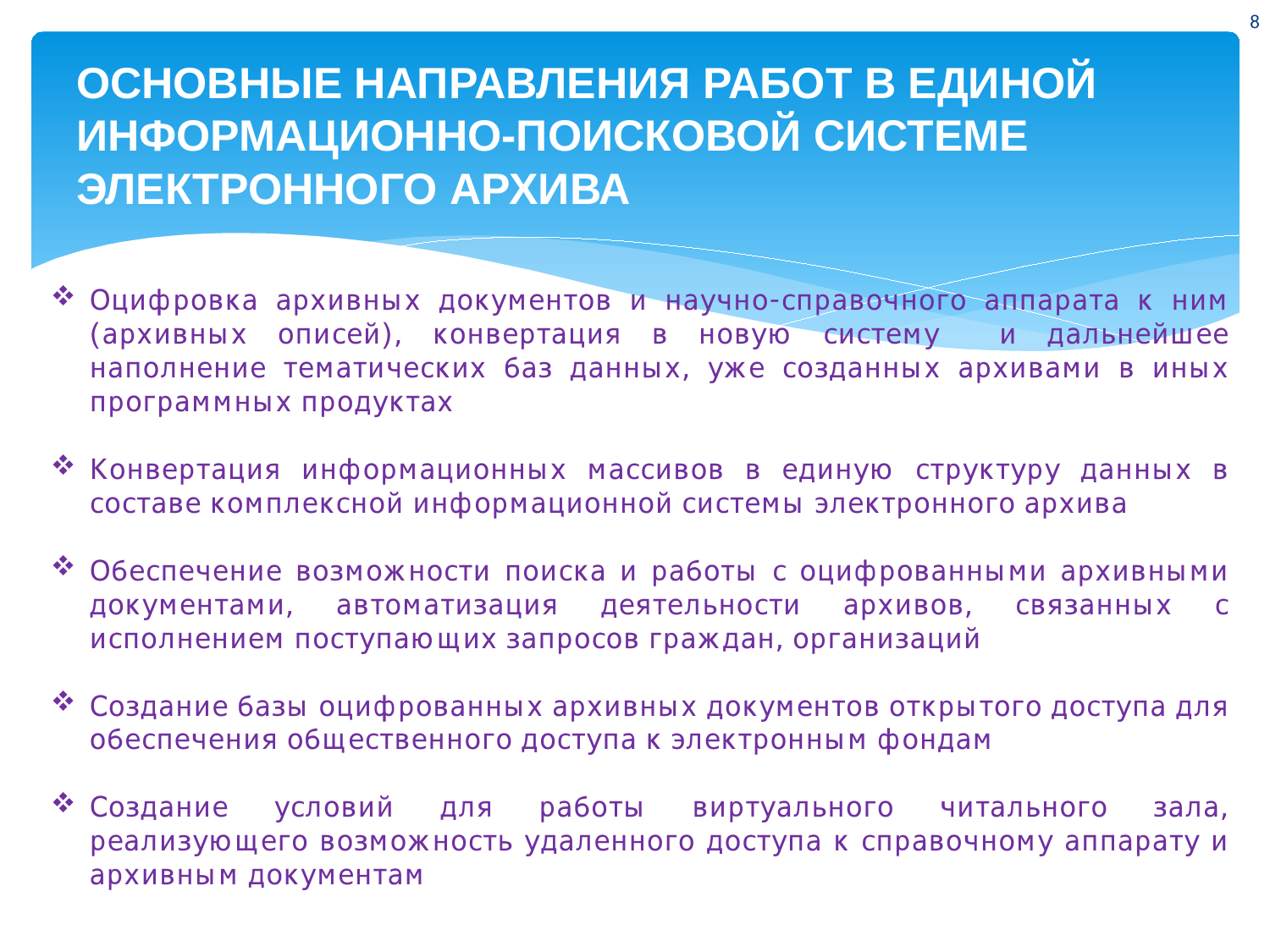

8
# ОСНОВНЫЕ НАПРАВЛЕНИЯ РАБОТ В ЕДИНОЙ ИНФОРМАЦИОННО-ПОИСКОВОЙ СИСТЕМЕ ЭЛЕКТРОННОГО АРХИВА

Оцифровка архивных документов и научно-справочного аппарата к ним (архивных описей), конвертация в новую систему  и дальнейшее наполнение тематических баз данных, уже созданных архивами в иных программных продуктах

Конвертация информационных массивов в единую структуру данных в составе комплексной информационной системы электронного архива

Обеспечение возможности поиска и работы с оцифрованными архивными документами, автоматизация деятельности архивов, связанных с исполнением поступающих запросов граждан, организаций

Создание базы оцифрованных архивных документов открытого доступа для обеспечения общественного доступа к электронным фондам

Создание условий для работы виртуального читального зала, реализующего возможность удаленного доступа к справочному аппарату и архивным документам